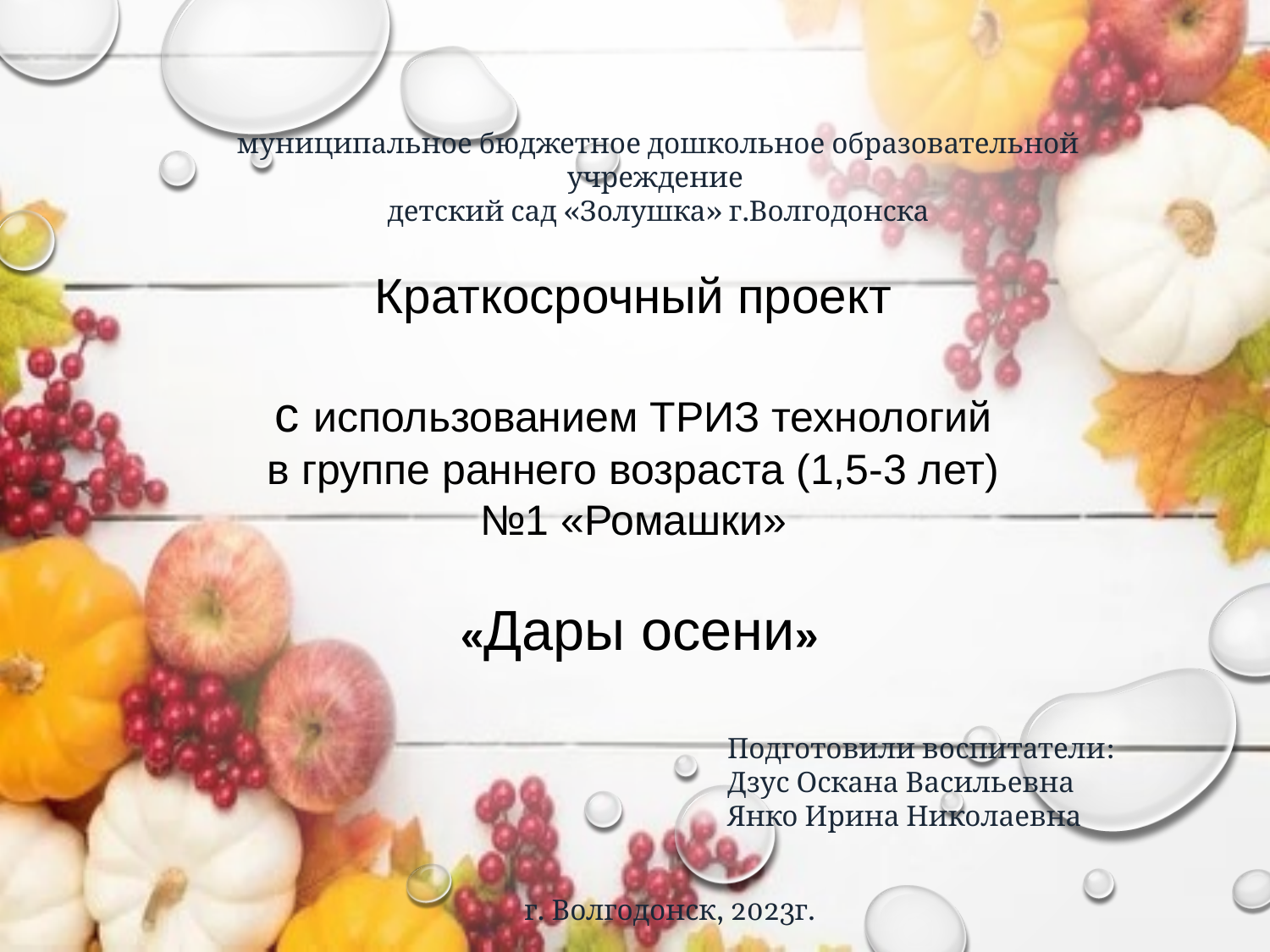

муниципальное бюджетное дошкольное образовательной учреждение
детский сад «Золушка» г.Волгодонска
Краткосрочный проект

с использованием ТРИЗ технологий
в группе раннего возраста (1,5-3 лет)
№1 «Ромашки»

 «Дары осени»
Подготовили воспитатели:
Дзус Оскана Васильевна
Янко Ирина Николаевна
г. Волгодонск, 2023г.